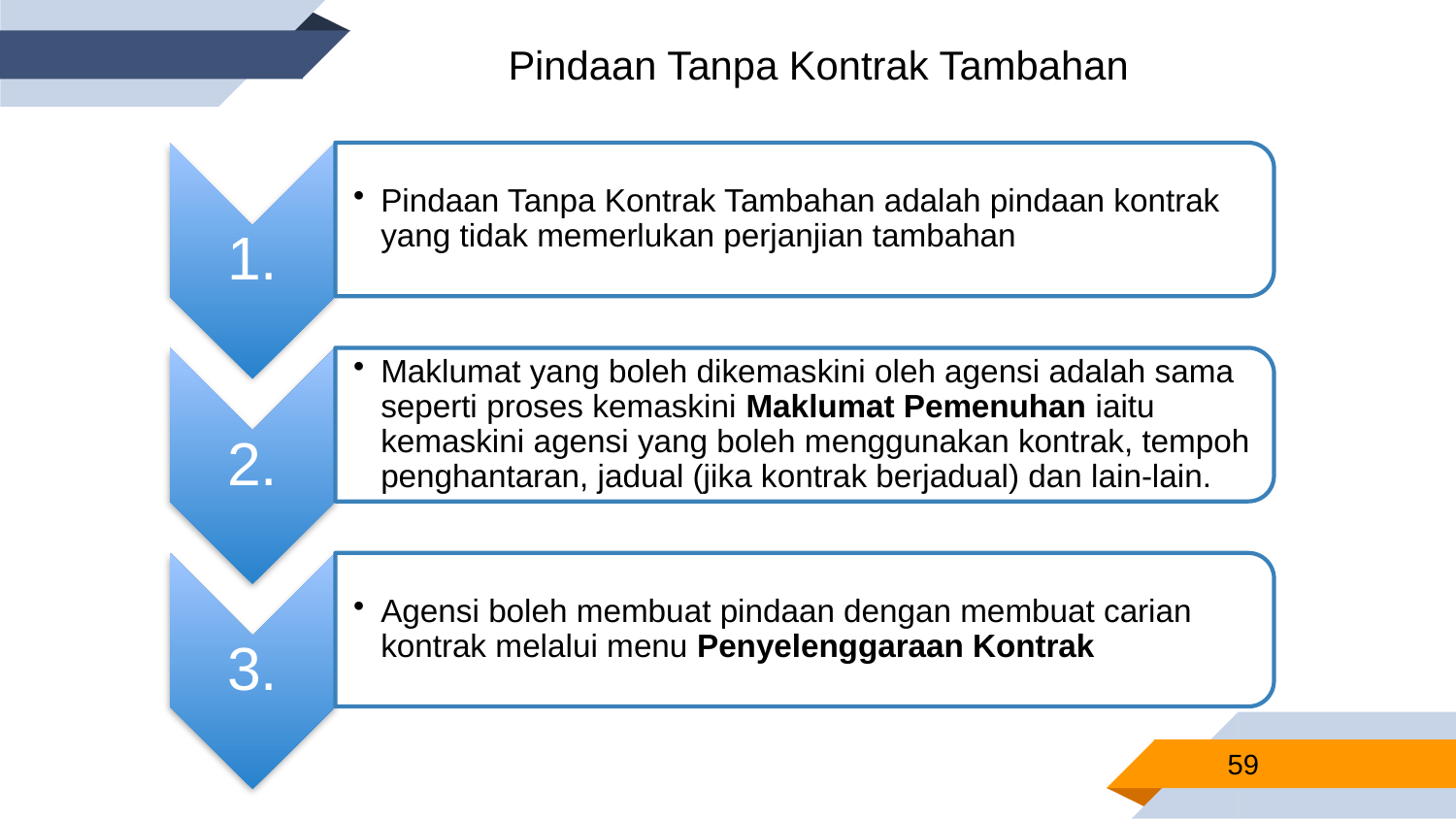

Pindaan Tanpa Kontrak Tambahan
1.
Pindaan Tanpa Kontrak Tambahan adalah pindaan kontrak yang tidak memerlukan perjanjian tambahan
2.
Maklumat yang boleh dikemaskini oleh agensi adalah sama seperti proses kemaskini Maklumat Pemenuhan iaitu kemaskini agensi yang boleh menggunakan kontrak, tempoh penghantaran, jadual (jika kontrak berjadual) dan lain-lain.
3.
Agensi boleh membuat pindaan dengan membuat carian kontrak melalui menu Penyelenggaraan Kontrak
59